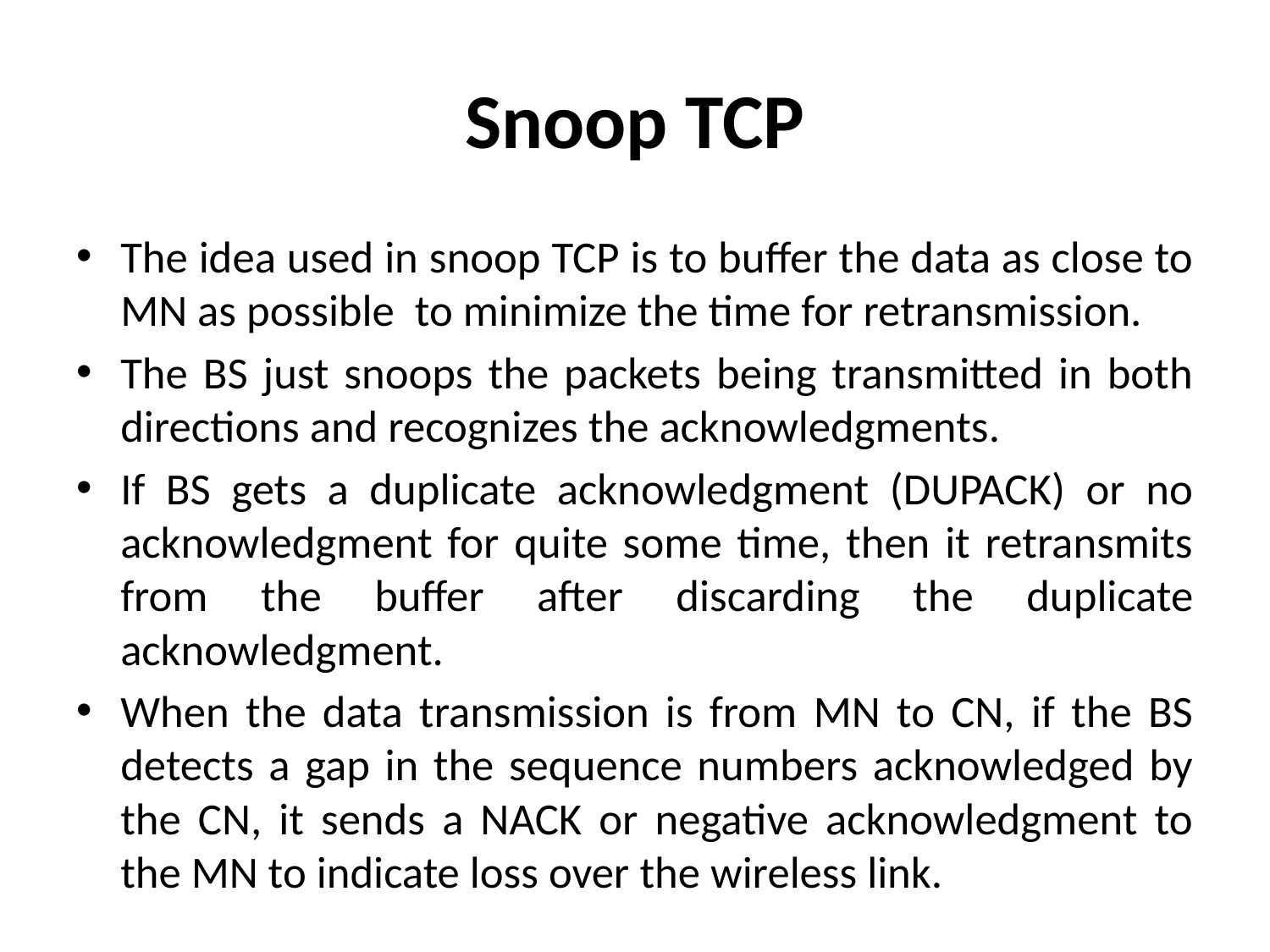

# Snoop TCP
The idea used in snoop TCP is to buffer the data as close to MN as possible  to minimize the time for retransmission.
The BS just snoops the packets being transmitted in both directions and recognizes the acknowledgments.
If BS gets a duplicate acknowledgment (DUPACK) or no acknowledgment for quite some time, then it retransmits from the buffer after discarding the duplicate acknowledgment.
When the data transmission is from MN to CN, if the BS detects a gap in the sequence numbers acknowledged by the CN, it sends a NACK or negative acknowledgment to the MN to indicate loss over the wireless link.